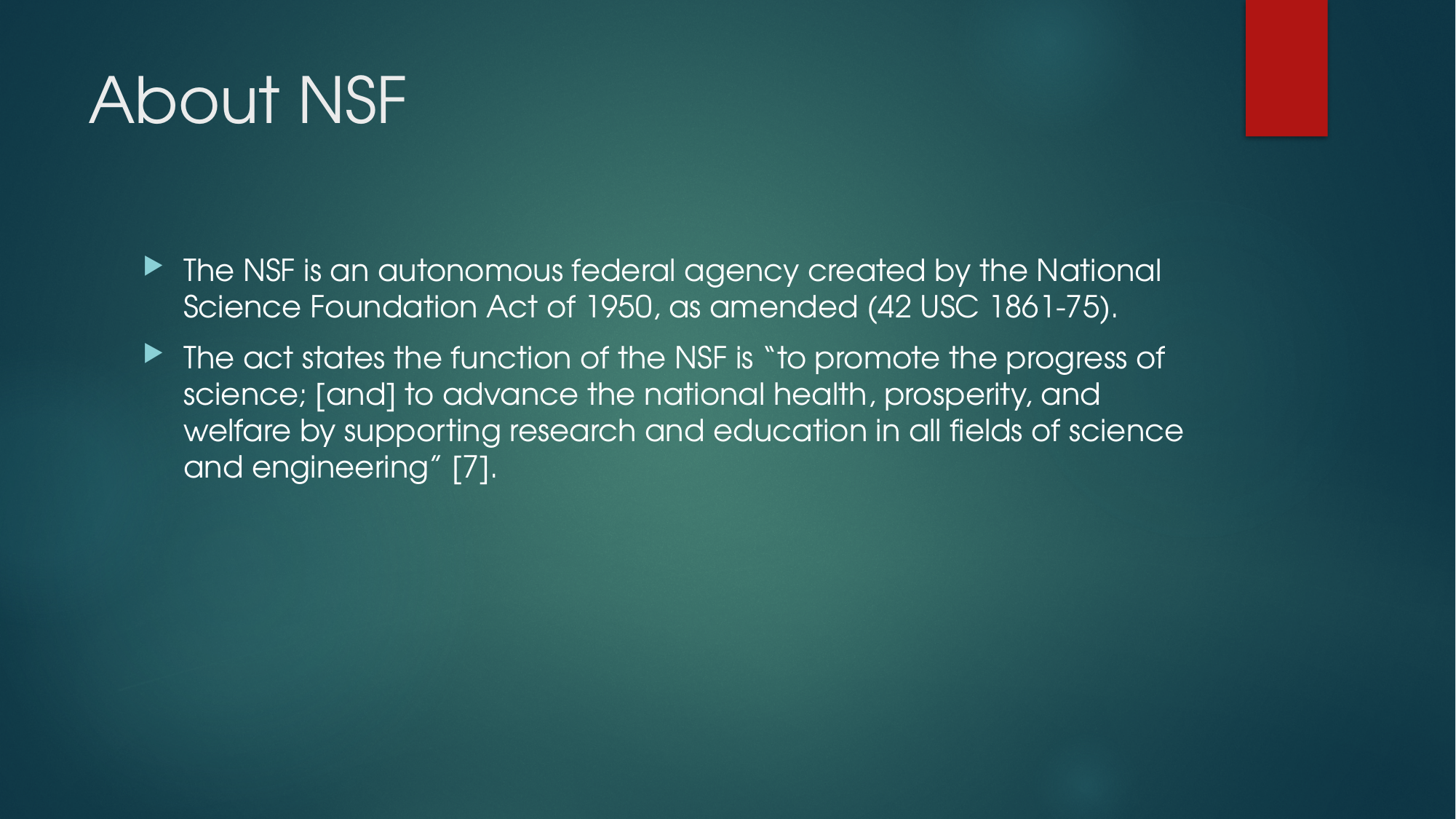

# About NSF
The NSF is an autonomous federal agency created by the National Science Foundation Act of 1950, as amended (42 USC 1861-75).
The act states the function of the NSF is “to promote the progress of science; [and] to advance the national health, prosperity, and welfare by supporting research and education in all fields of science and engineering” [7].